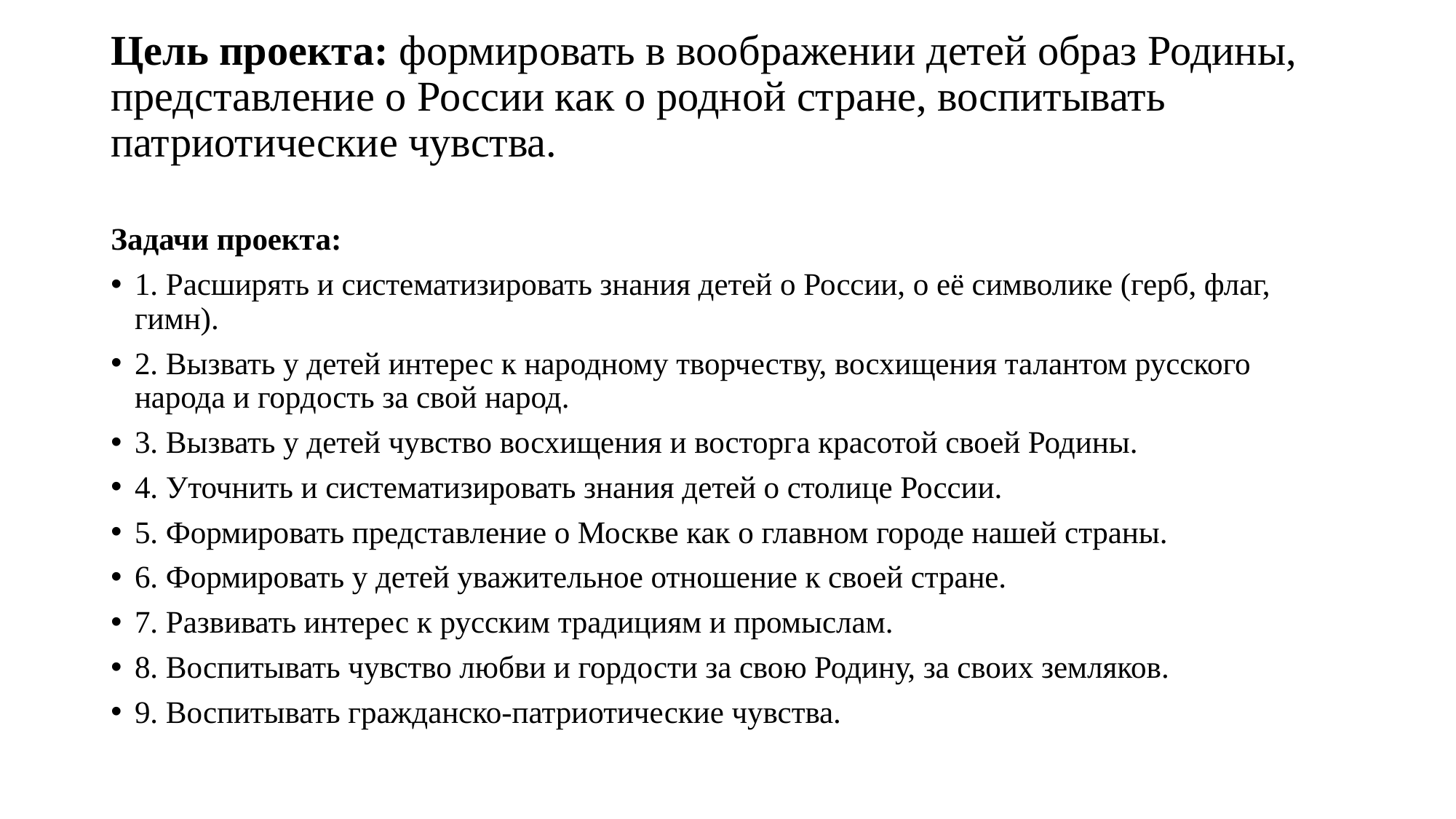

# Цель проекта: формировать в воображении детей образ Родины, представление о России как о родной стране, воспитывать патриотические чувства.
Задачи проекта:
1. Расширять и систематизировать знания детей о России, о её символике (герб, флаг, гимн).
2. Вызвать у детей интерес к народному творчеству, восхищения талантом русского народа и гордость за свой народ.
3. Вызвать у детей чувство восхищения и восторга красотой своей Родины.
4. Уточнить и систематизировать знания детей о столице России.
5. Формировать представление о Москве как о главном городе нашей страны.
6. Формировать у детей уважительное отношение к своей стране.
7. Развивать интерес к русским традициям и промыслам.
8. Воспитывать чувство любви и гордости за свою Родину, за своих земляков.
9. Воспитывать гражданско-патриотические чувства.